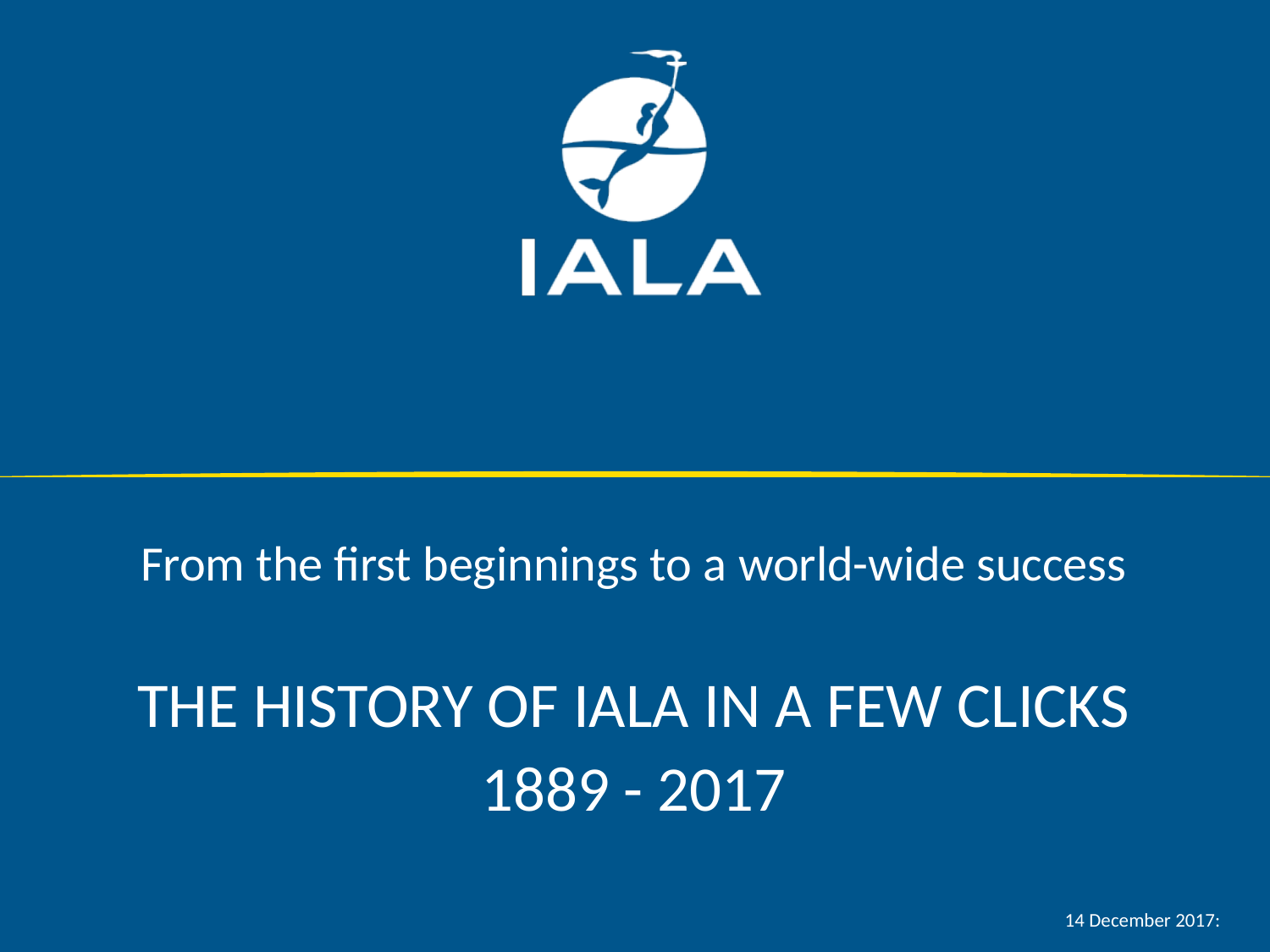

From the first beginnings to a world-wide success

The history of IALA in a few clicks
1889 - 2017
14 December 2017: